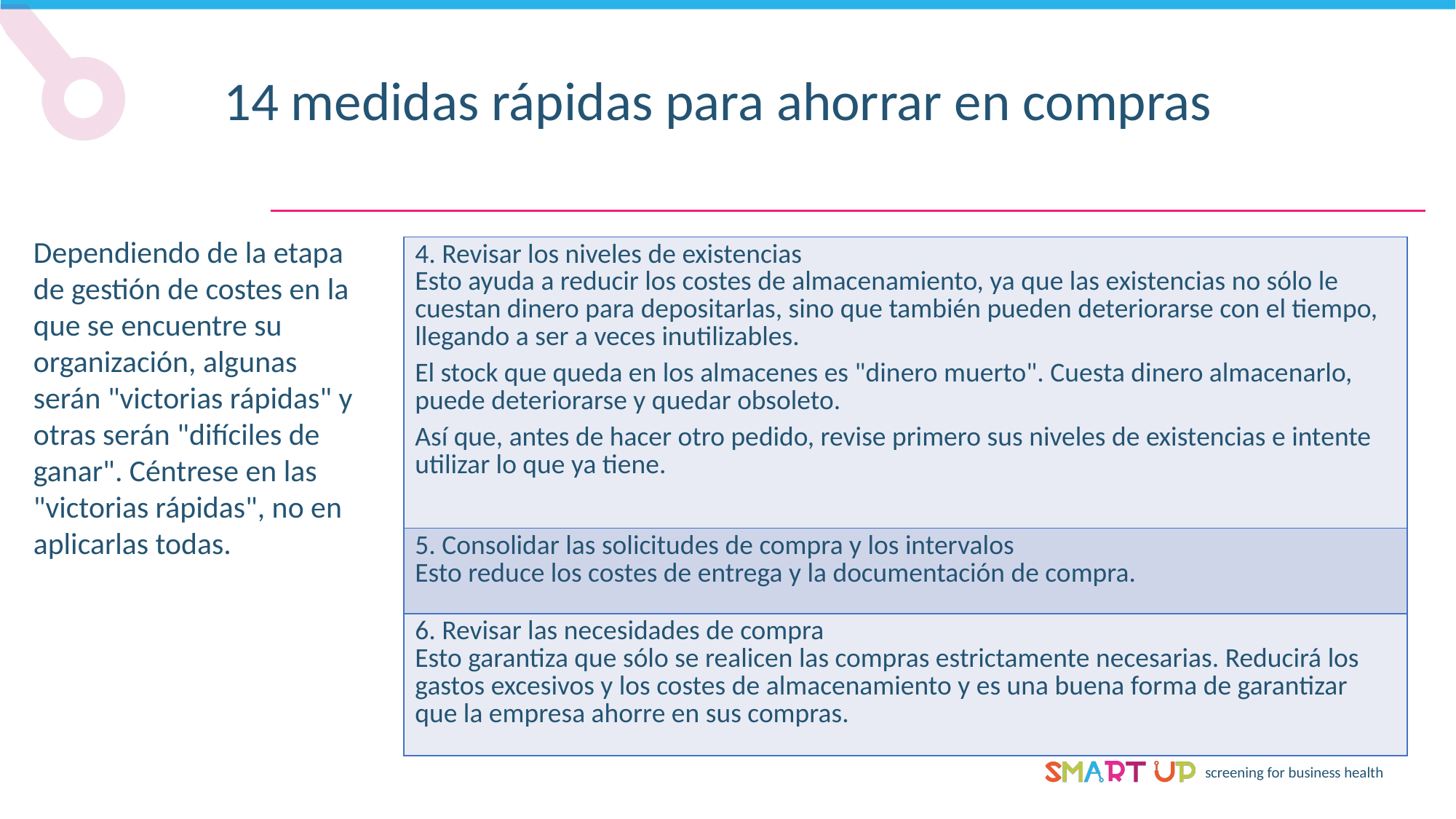

14 medidas rápidas para ahorrar en compras
Dependiendo de la etapa de gestión de costes en la que se encuentre su organización, algunas serán "victorias rápidas" y otras serán "difíciles de ganar". Céntrese en las "victorias rápidas", no en aplicarlas todas.
| 4. Revisar los niveles de existencias Esto ayuda a reducir los costes de almacenamiento, ya que las existencias no sólo le cuestan dinero para depositarlas, sino que también pueden deteriorarse con el tiempo, llegando a ser a veces inutilizables. El stock que queda en los almacenes es "dinero muerto". Cuesta dinero almacenarlo, puede deteriorarse y quedar obsoleto. Así que, antes de hacer otro pedido, revise primero sus niveles de existencias e intente utilizar lo que ya tiene. |
| --- |
| 5. Consolidar las solicitudes de compra y los intervalos Esto reduce los costes de entrega y la documentación de compra. |
| 6. Revisar las necesidades de compra Esto garantiza que sólo se realicen las compras estrictamente necesarias. Reducirá los gastos excesivos y los costes de almacenamiento y es una buena forma de garantizar que la empresa ahorre en sus compras. |